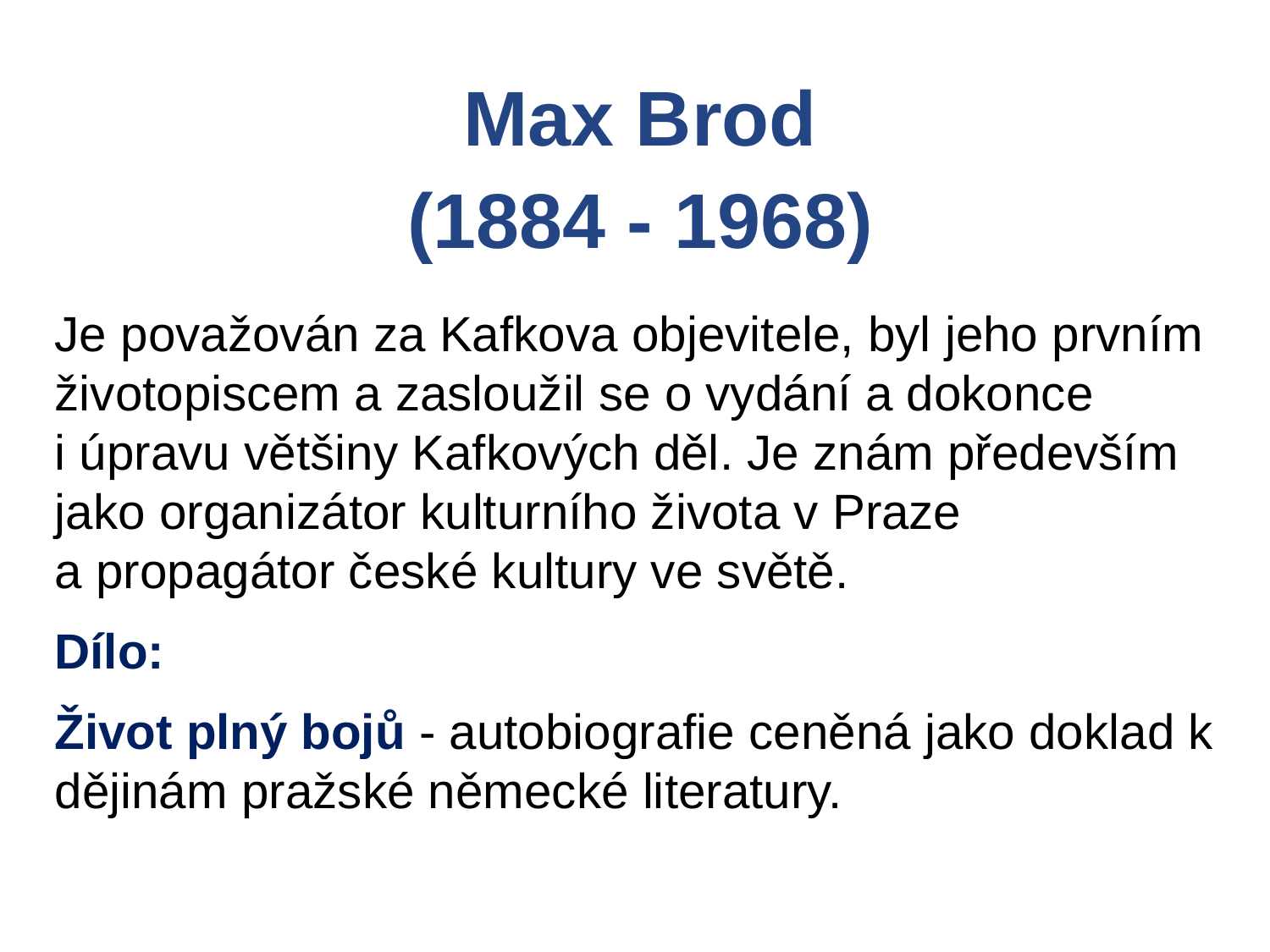

Max Brod
(1884 - 1968)
Je považován za Kafkova objevitele, byl jeho prvním životopiscem a zasloužil se o vydání a dokonce
i úpravu většiny Kafkových děl. Je znám především jako organizátor kulturního života v Praze
a propagátor české kultury ve světě.
Dílo:
Život plný bojů - autobiografie ceněná jako doklad k dějinám pražské německé literatury.